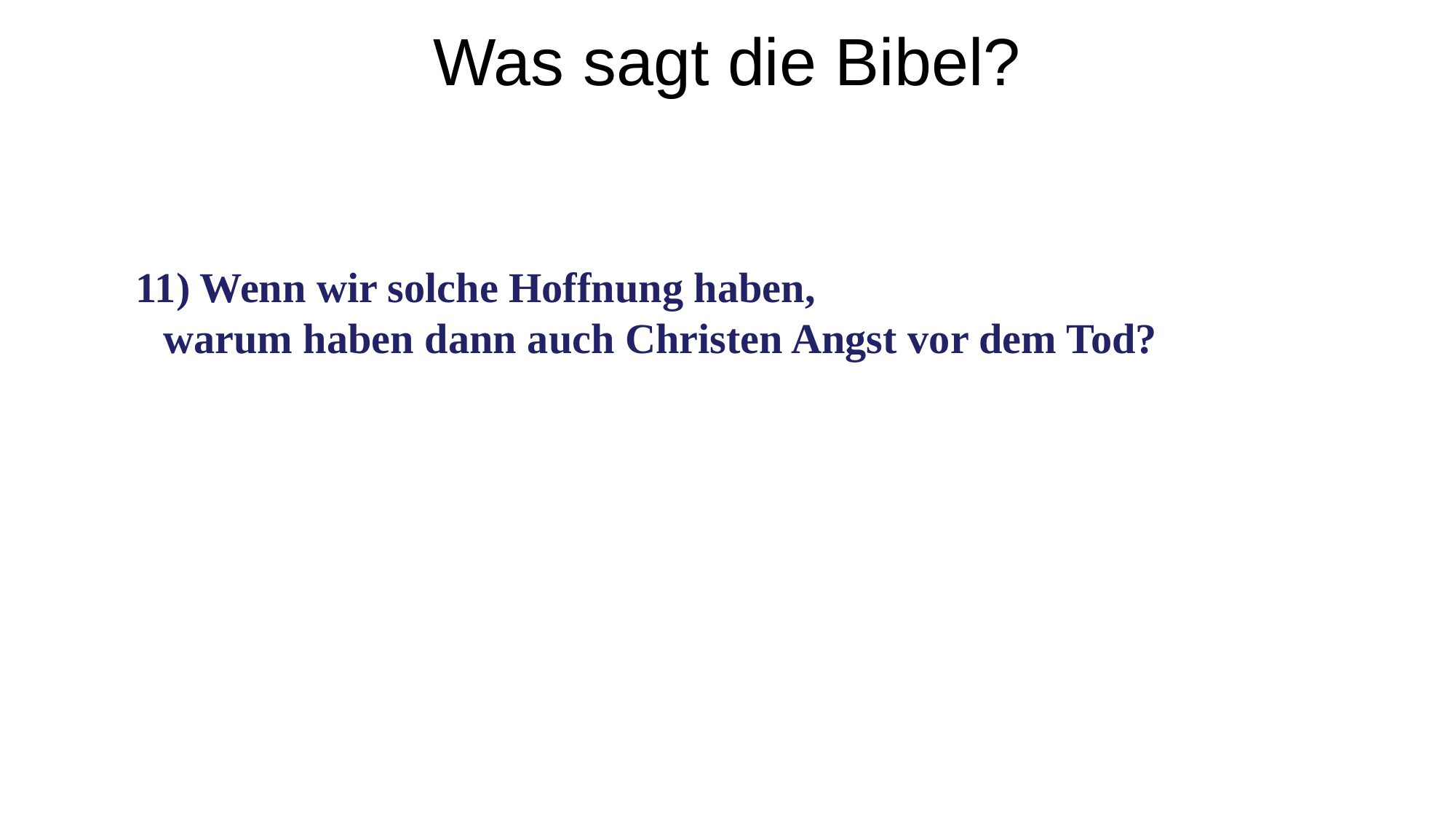

Was sagt die Bibel?

11) Wenn wir solche Hoffnung haben,
warum haben dann auch Christen Angst vor dem Tod?